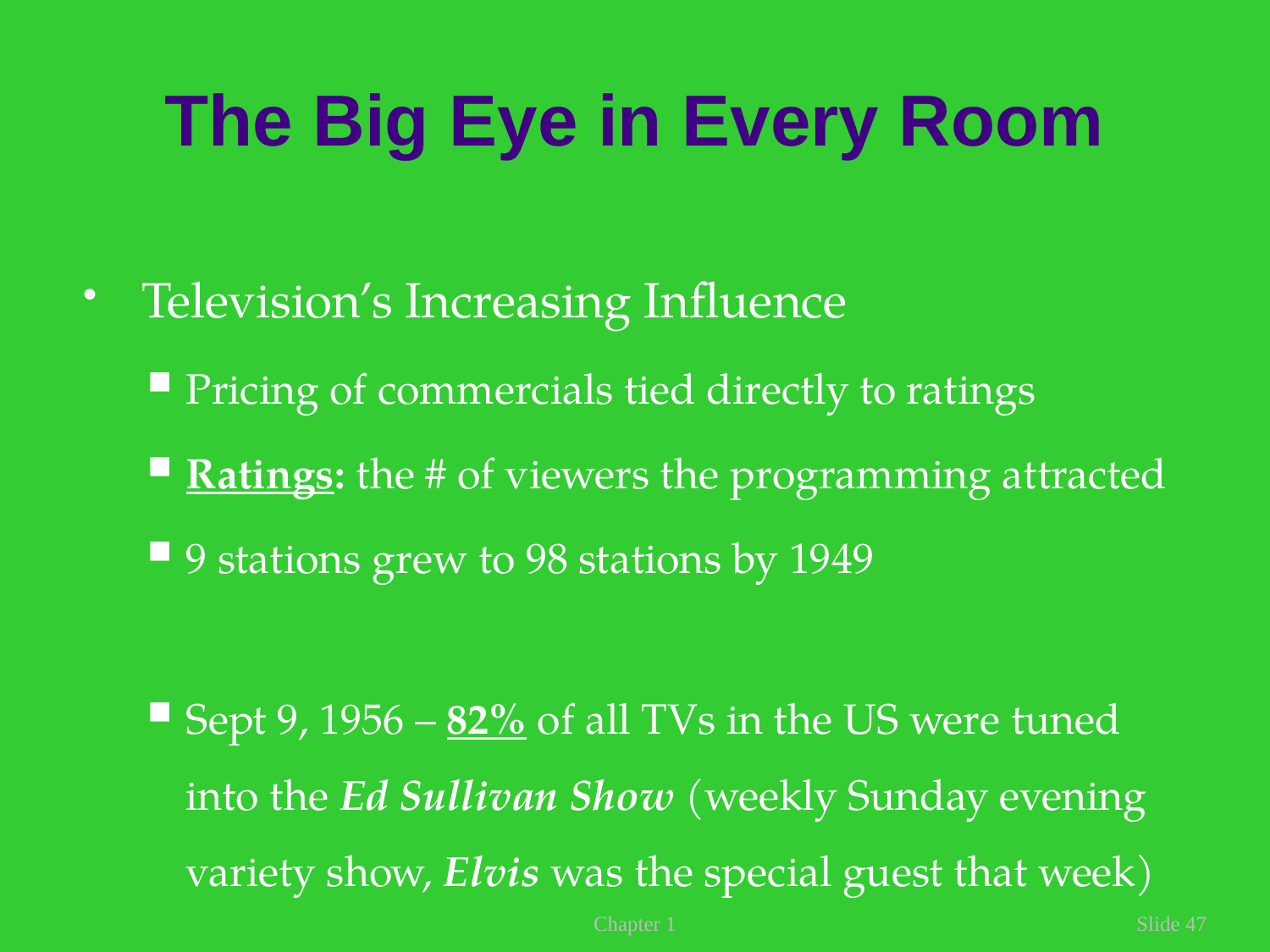

# The Big Eye in Every Room
Television’s Increasing Influence
Pricing of commercials tied directly to ratings
Ratings: the # of viewers the programming attracted
9 stations grew to 98 stations by 1949
Sept 9, 1956 – 82% of all TVs in the US were tuned into the Ed Sullivan Show (weekly Sunday evening variety show, Elvis was the special guest that week)
Chapter 1
Slide 47